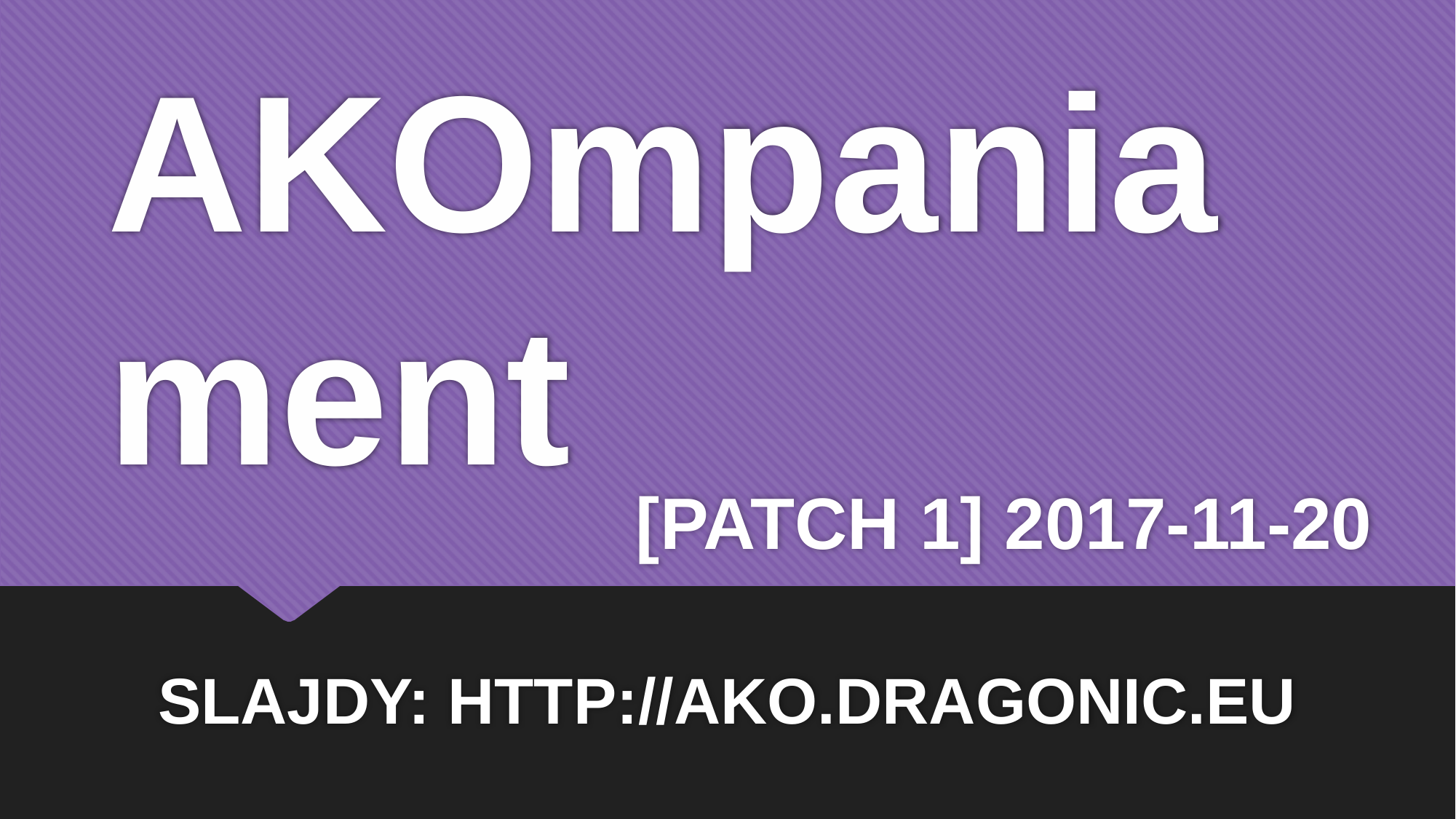

# AKOmpaniament
[PATCH 1] 2017-11-20
SLAJDY: HTTP://AKO.DRAGONIC.EU